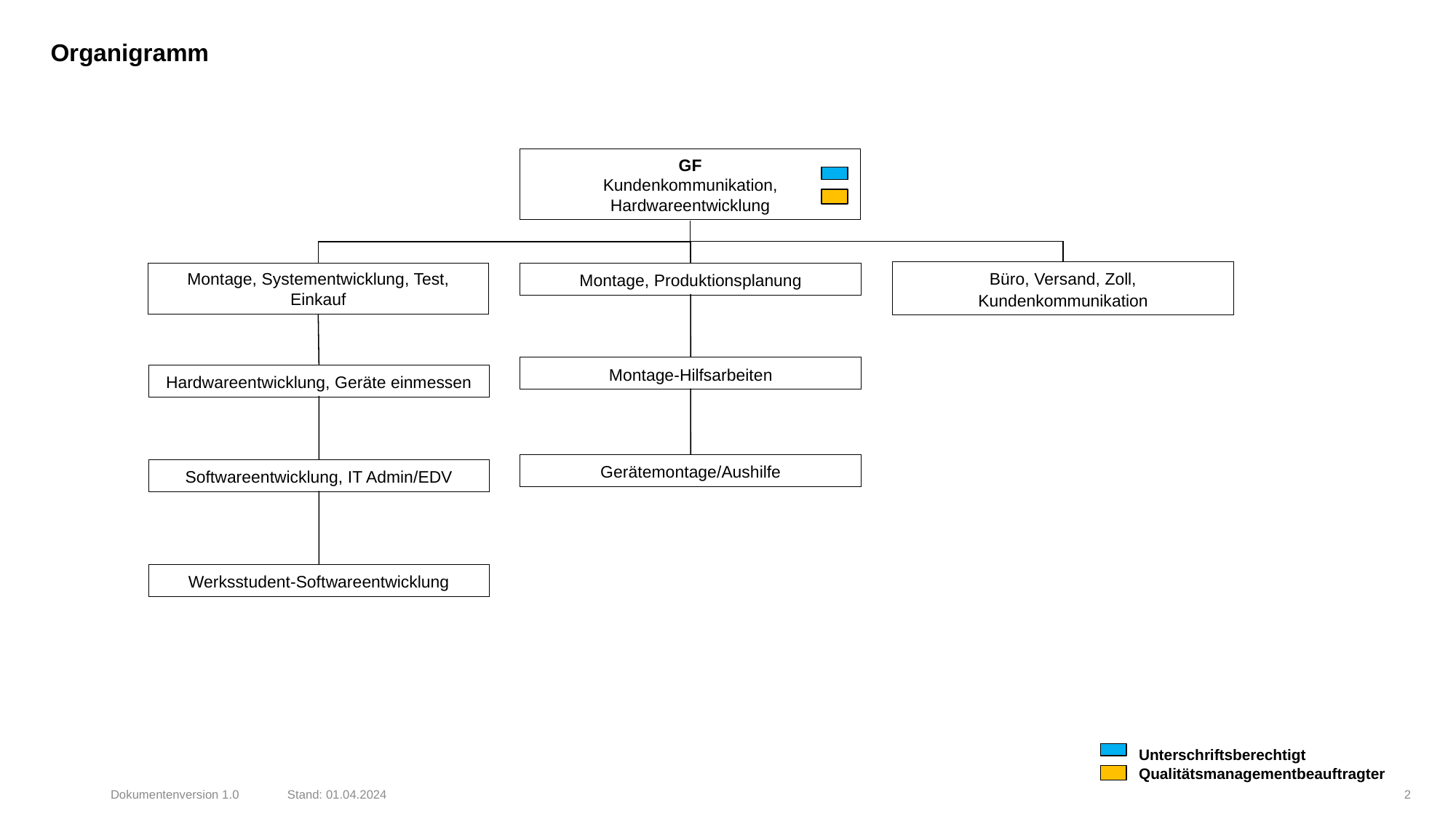

Organigramm

GF
Kundenkommunikation, Hardwareentwicklung

Büro, Versand, Zoll, Kundenkommunikation
Montage, Systementwicklung, Test, Einkauf
Montage, Produktionsplanung

Montage-Hilfsarbeiten
Hardwareentwicklung, Geräte einmessen

Gerätemontage/Aushilfe
Softwareentwicklung, IT Admin/EDV

Werksstudent-Softwareentwicklung
Unterschriftsberechtigt
Qualitätsmanagementbeauftragter

Dokumentenversion 1.0              Stand: 01.04.2024
2